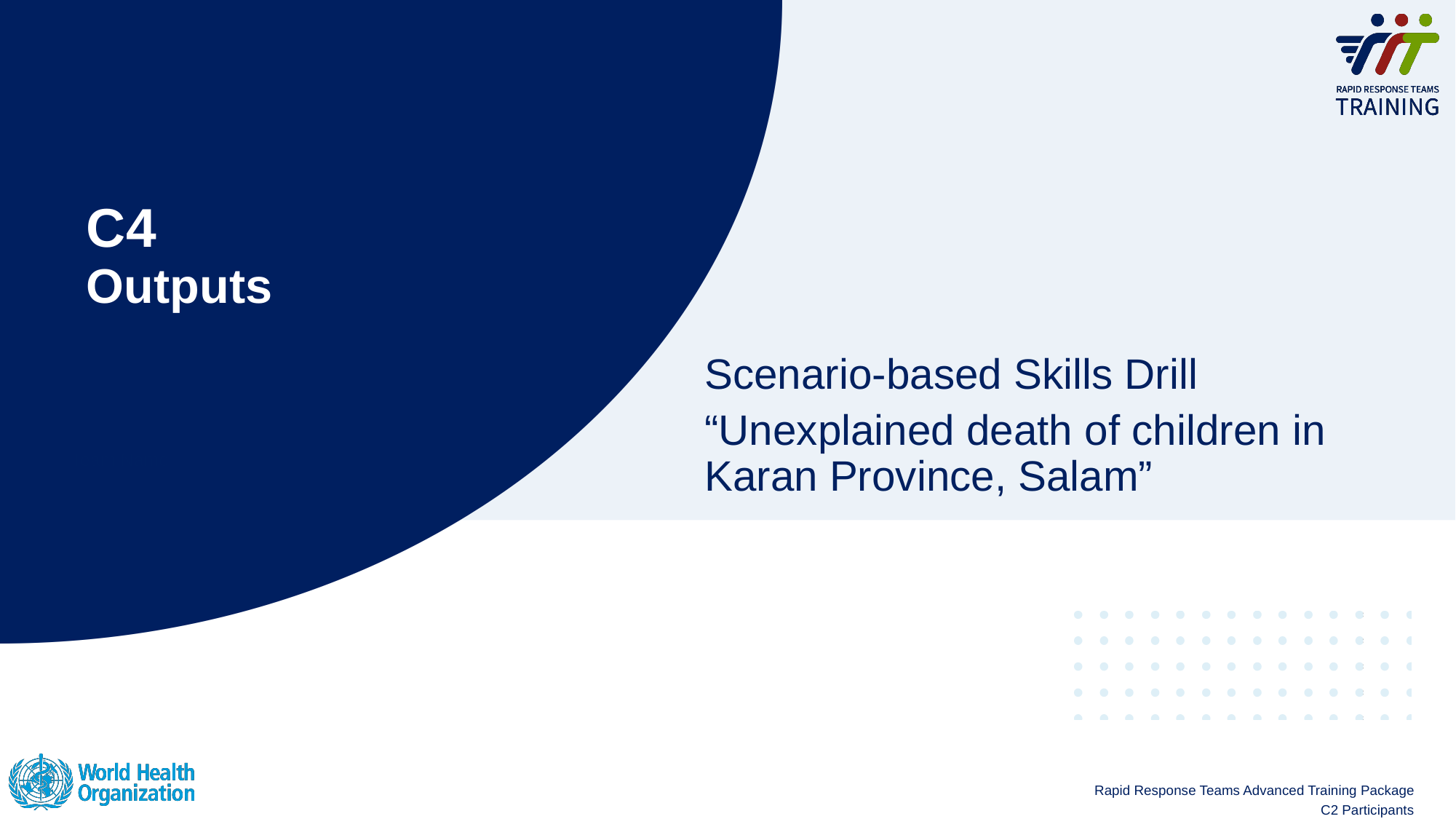

C4
Outputs
Scenario-based Skills Drill
“Unexplained death of children in Karan Province, Salam”
# Team Name